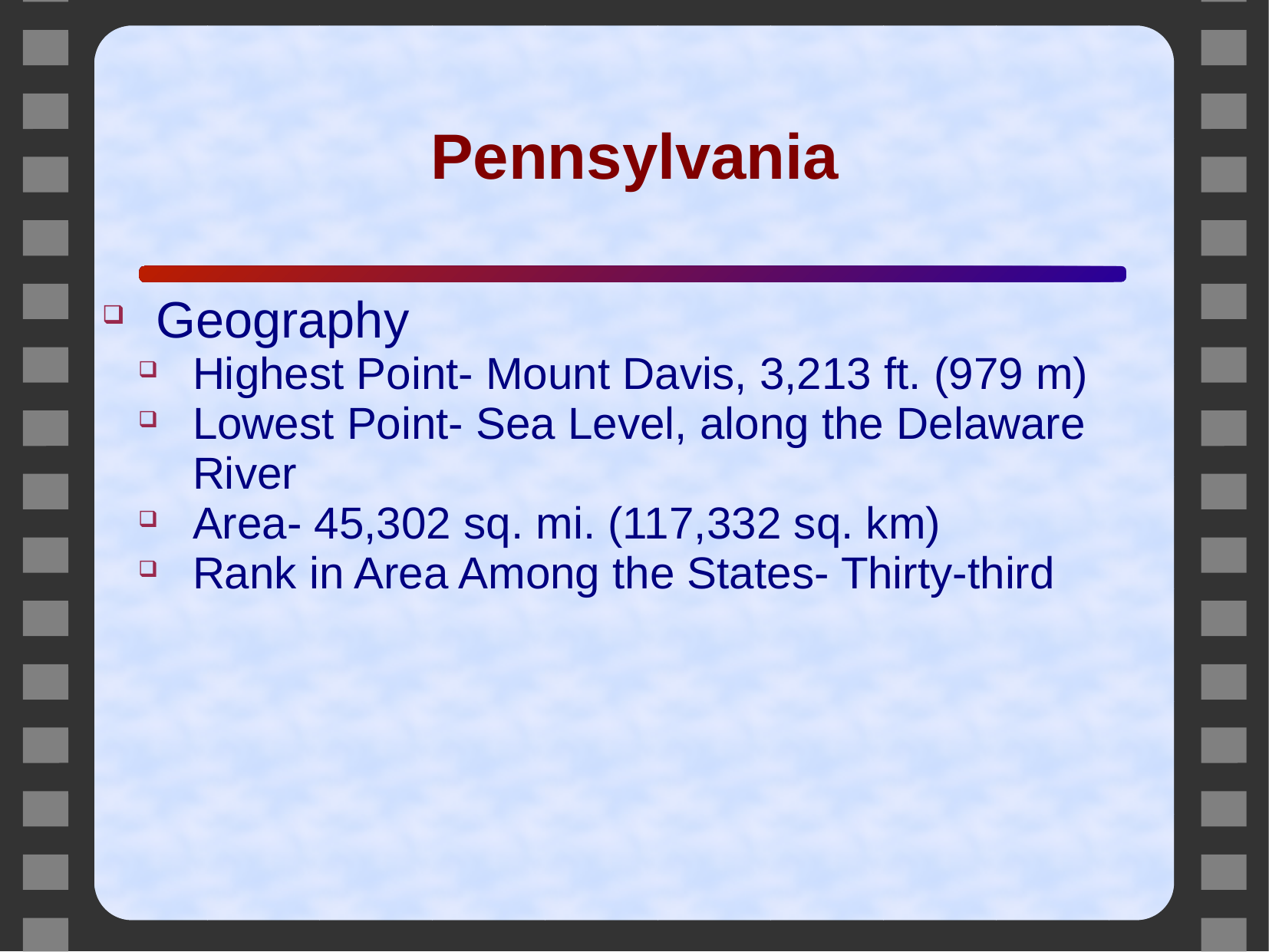

# Pennsylvania
Geography
Highest Point- Mount Davis, 3,213 ft. (979 m)
Lowest Point- Sea Level, along the Delaware River
Area- 45,302 sq. mi. (117,332 sq. km)
Rank in Area Among the States- Thirty-third